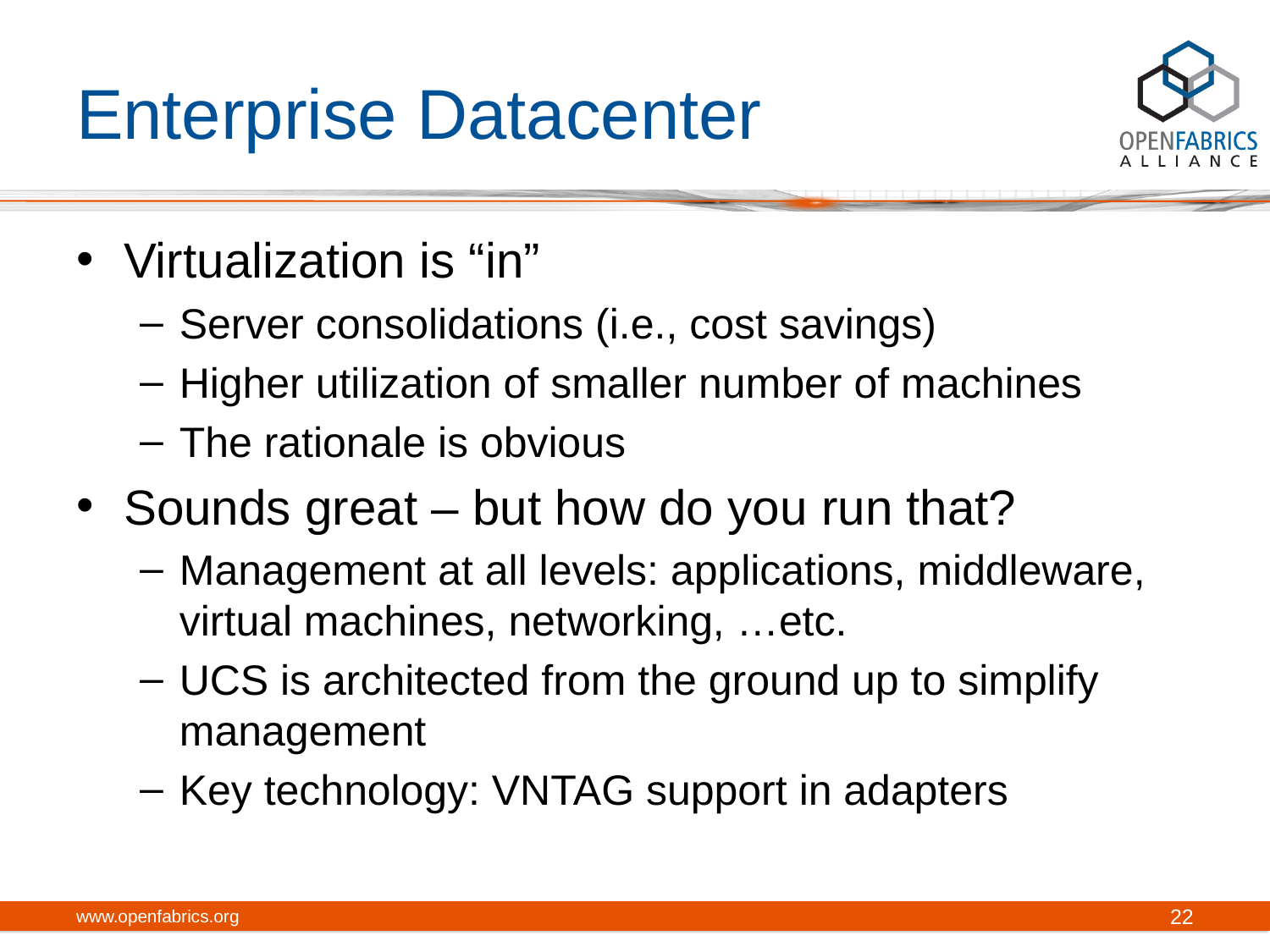

# Enterprise Datacenter
Virtualization is “in”
Server consolidations (i.e., cost savings)
Higher utilization of smaller number of machines
The rationale is obvious
Sounds great – but how do you run that?
Management at all levels: applications, middleware, virtual machines, networking, …etc.
UCS is architected from the ground up to simplify management
Key technology: VNTAG support in adapters
www.openfabrics.org
22